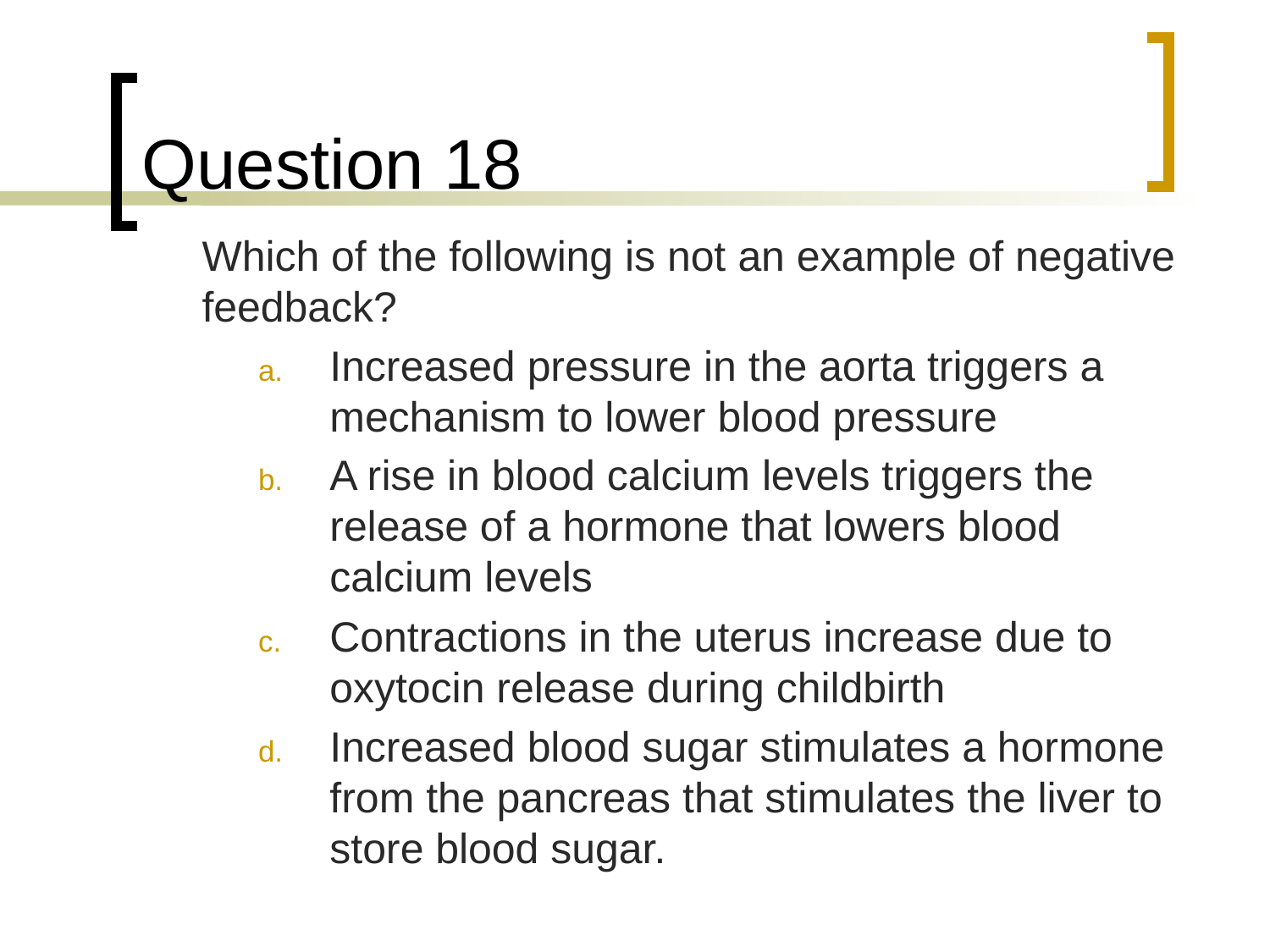

# Question 18
	Which of the following is not an example of negative feedback?
Increased pressure in the aorta triggers a mechanism to lower blood pressure
A rise in blood calcium levels triggers the release of a hormone that lowers blood calcium levels
Contractions in the uterus increase due to oxytocin release during childbirth
Increased blood sugar stimulates a hormone from the pancreas that stimulates the liver to store blood sugar.